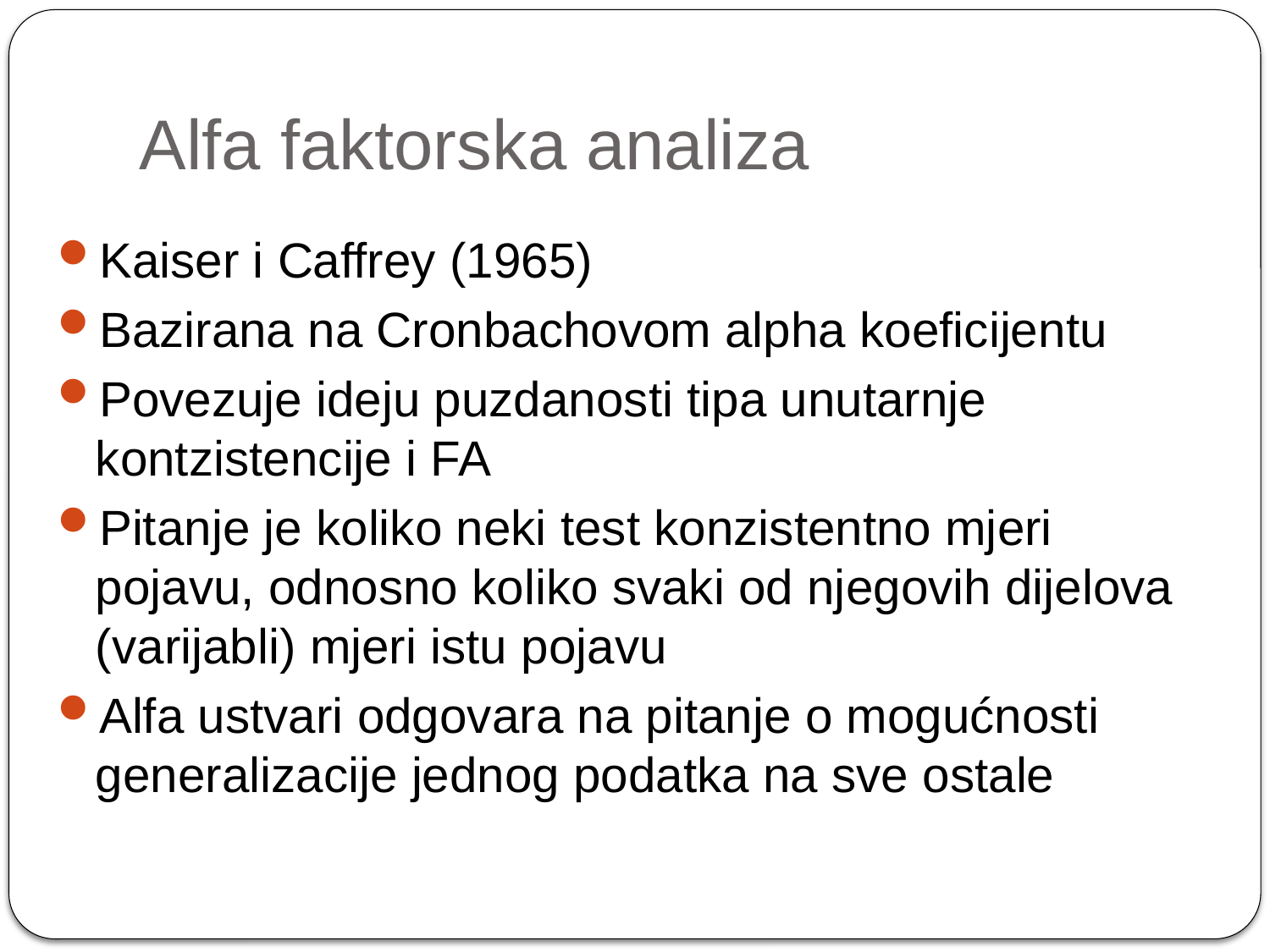

# Alfa faktorska analiza
Kaiser i Caffrey (1965)
Bazirana na Cronbachovom alpha koeficijentu
Povezuje ideju puzdanosti tipa unutarnje kontzistencije i FA
Pitanje je koliko neki test konzistentno mjeri pojavu, odnosno koliko svaki od njegovih dijelova (varijabli) mjeri istu pojavu
Alfa ustvari odgovara na pitanje o mogućnosti generalizacije jednog podatka na sve ostale